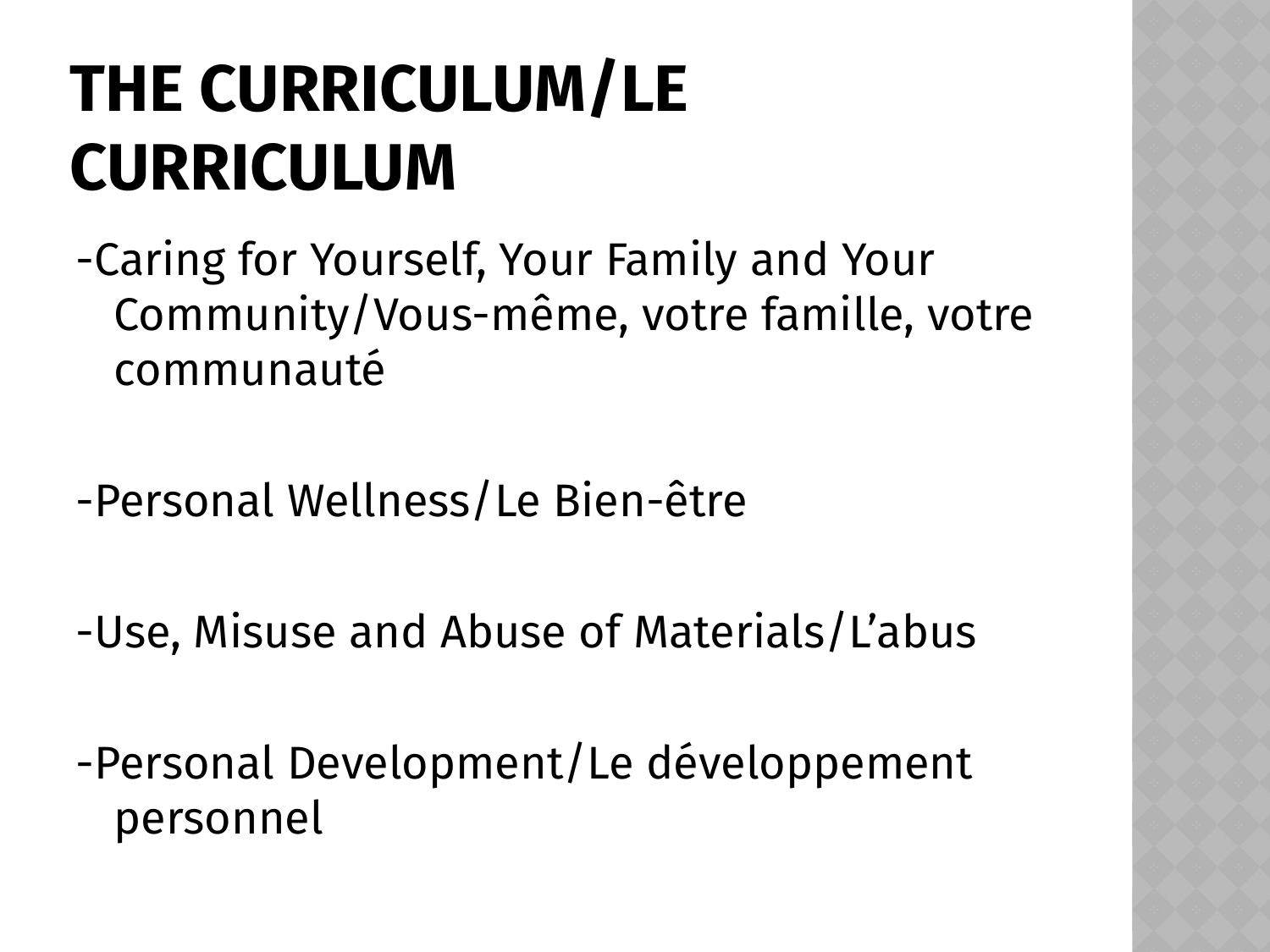

# The curriculum/Le Curriculum
-Caring for Yourself, Your Family and Your Community/Vous-même, votre famille, votre communauté

-Personal Wellness/Le Bien-être

-Use, Misuse and Abuse of Materials/L’abus

-Personal Development/Le développement personnel